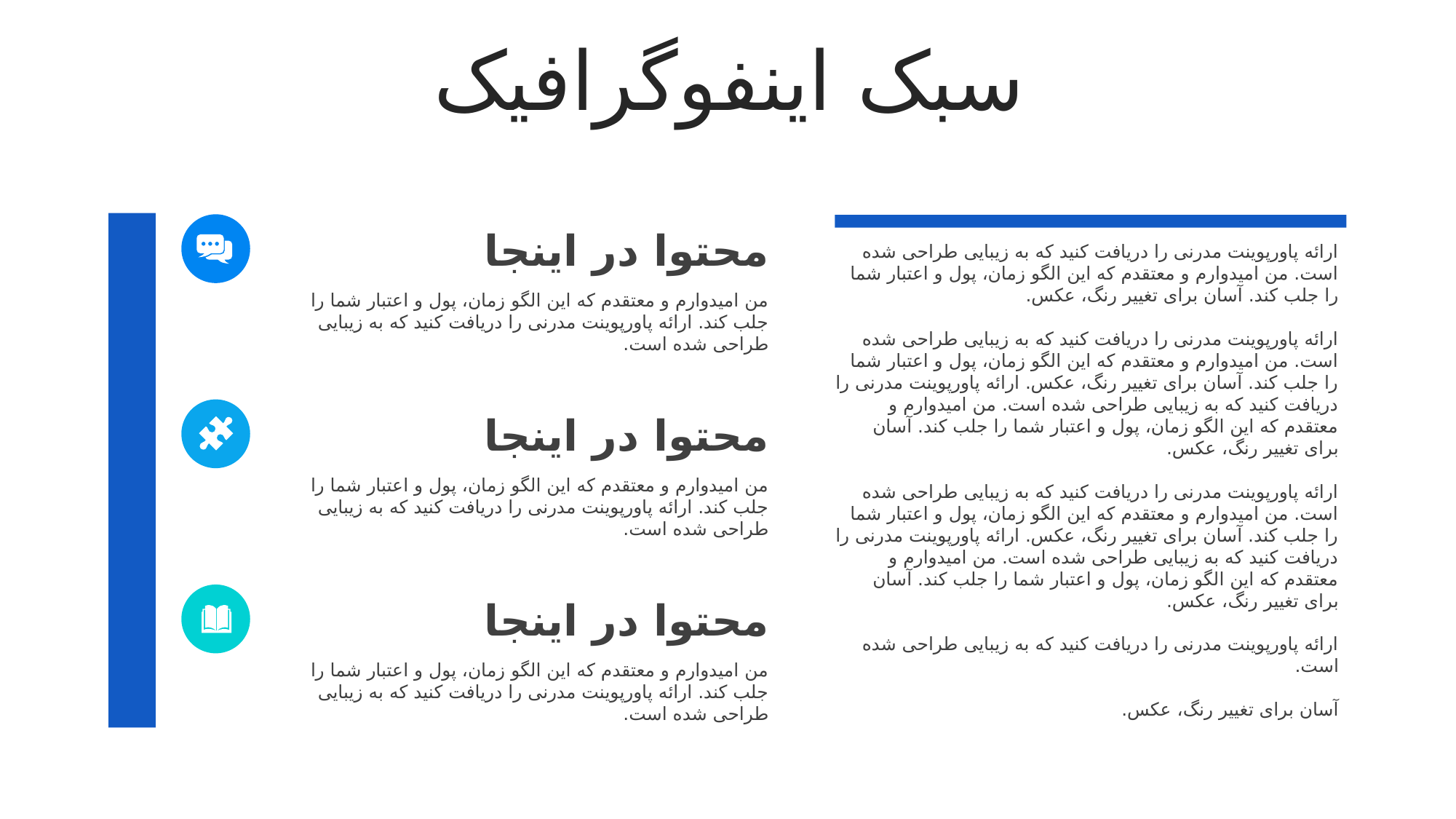

سبک اینفوگرافیک

محتوا در اینجا
من امیدوارم و معتقدم که این الگو زمان، پول و اعتبار شما را جلب کند. ارائه پاورپوینت مدرنی را دریافت کنید که به زیبایی طراحی شده است.

ارائه پاورپوینت مدرنی را دریافت کنید که به زیبایی طراحی شده است. من امیدوارم و معتقدم که این الگو زمان، پول و اعتبار شما را جلب کند. آسان برای تغییر رنگ، عکس.

ارائه پاورپوینت مدرنی را دریافت کنید که به زیبایی طراحی شده است. من امیدوارم و معتقدم که این الگو زمان، پول و اعتبار شما را جلب کند. آسان برای تغییر رنگ، عکس. ارائه پاورپوینت مدرنی را دریافت کنید که به زیبایی طراحی شده است. من امیدوارم و معتقدم که این الگو زمان، پول و اعتبار شما را جلب کند. آسان برای تغییر رنگ، عکس.

ارائه پاورپوینت مدرنی را دریافت کنید که به زیبایی طراحی شده است. من امیدوارم و معتقدم که این الگو زمان، پول و اعتبار شما را جلب کند. آسان برای تغییر رنگ، عکس. ارائه پاورپوینت مدرنی را دریافت کنید که به زیبایی طراحی شده است. من امیدوارم و معتقدم که این الگو زمان، پول و اعتبار شما را جلب کند. آسان برای تغییر رنگ، عکس.

ارائه پاورپوینت مدرنی را دریافت کنید که به زیبایی طراحی شده است.

آسان برای تغییر رنگ، عکس.

محتوا در اینجا
من امیدوارم و معتقدم که این الگو زمان، پول و اعتبار شما را جلب کند. ارائه پاورپوینت مدرنی را دریافت کنید که به زیبایی طراحی شده است.

محتوا در اینجا
من امیدوارم و معتقدم که این الگو زمان، پول و اعتبار شما را جلب کند. ارائه پاورپوینت مدرنی را دریافت کنید که به زیبایی طراحی شده است.